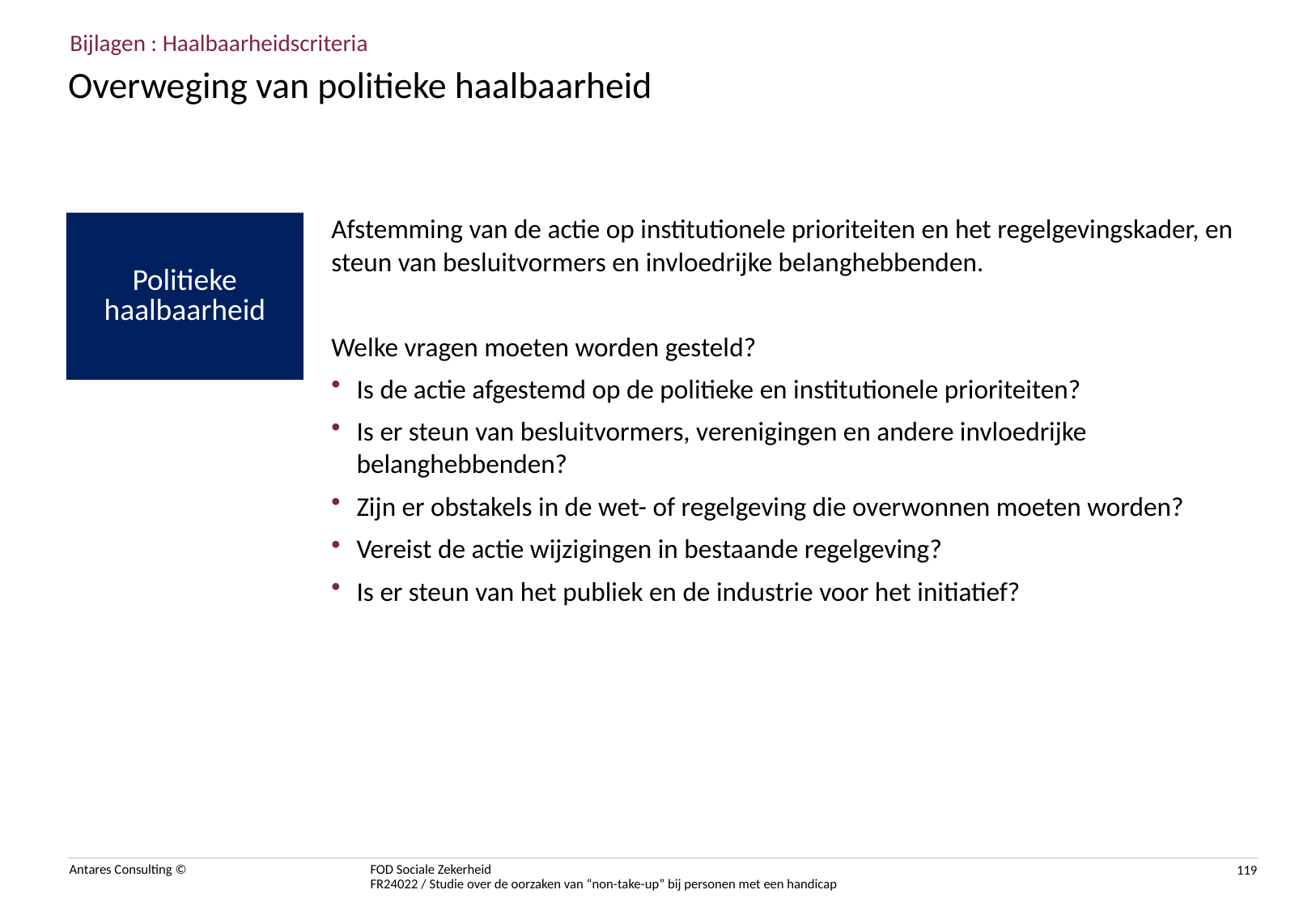

Bijlagen : Haalbaarheidscriteria
# Overweging van politieke haalbaarheid
Afstemming van de actie op institutionele prioriteiten en het regelgevingskader, en steun van besluitvormers en invloedrijke belanghebbenden.

Welke vragen moeten worden gesteld?
Is de actie afgestemd op de politieke en institutionele prioriteiten?
Is er steun van besluitvormers, verenigingen en andere invloedrijke belanghebbenden?
Zijn er obstakels in de wet- of regelgeving die overwonnen moeten worden?
Vereist de actie wijzigingen in bestaande regelgeving?
Is er steun van het publiek en de industrie voor het initiatief?
Politieke haalbaarheid